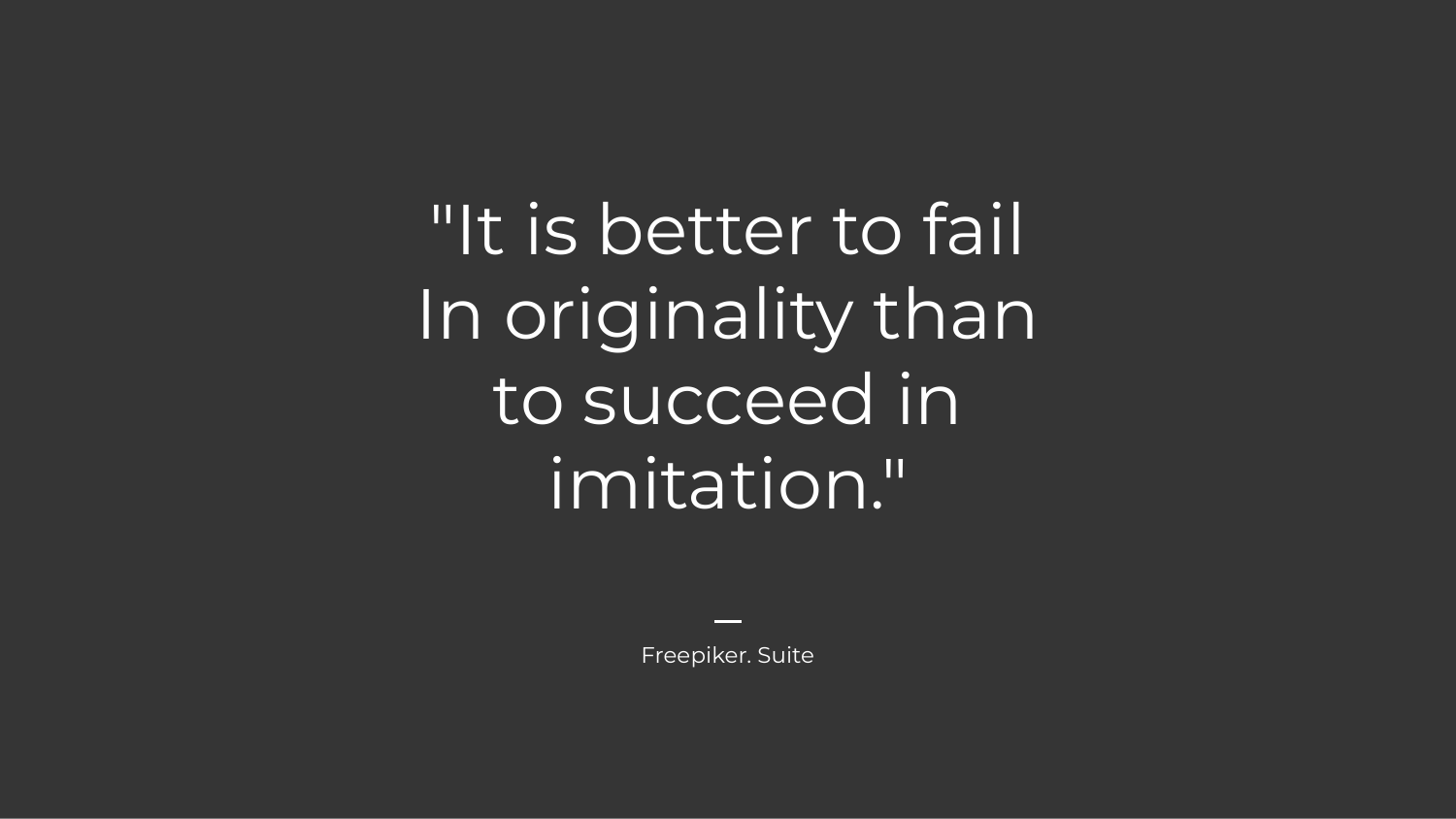

"It is better to fail
In originality than
to succeed in
imitation."
Freepiker. Suite